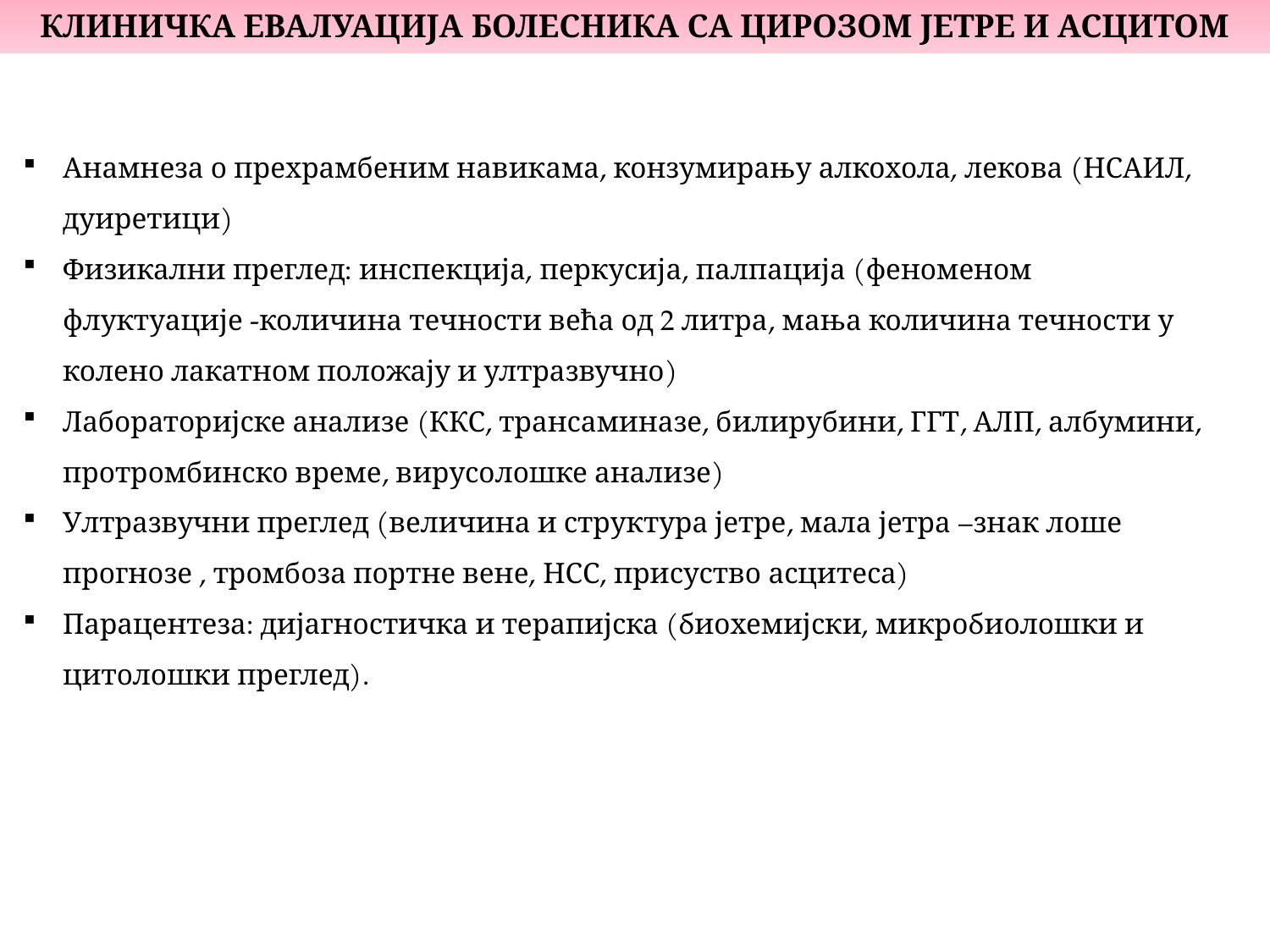

КЛИНИЧКА ЕВАЛУАЦИЈА БОЛЕСНИКА СА ЦИРОЗОМ ЈЕТРЕ И АСЦИТОМ

Анамнеза о прехрамбеним навикама, конзумирању алкохола, лекова (НСАИЛ, дуиретици)
Физикални преглед: инспекција, перкусија, палпација (феноменом флуктуације -количина течности већа од 2 литра, мања количина течности у колено лакатном положају и ултразвучно)
Лабораторијске анализе (ККС, трансаминазе, билирубини, ГГТ, АЛП, албумини, протромбинско време, вирусолошке анализе)
Ултразвучни преглед (величина и структура јетре, мала јетра –знак лоше прогнозе , тромбоза портне вене, НСС, присуство асцитеса)
Парацентеза: дијагностичка и терапијска (биохемијски, микробиолошки и цитолошки преглед).